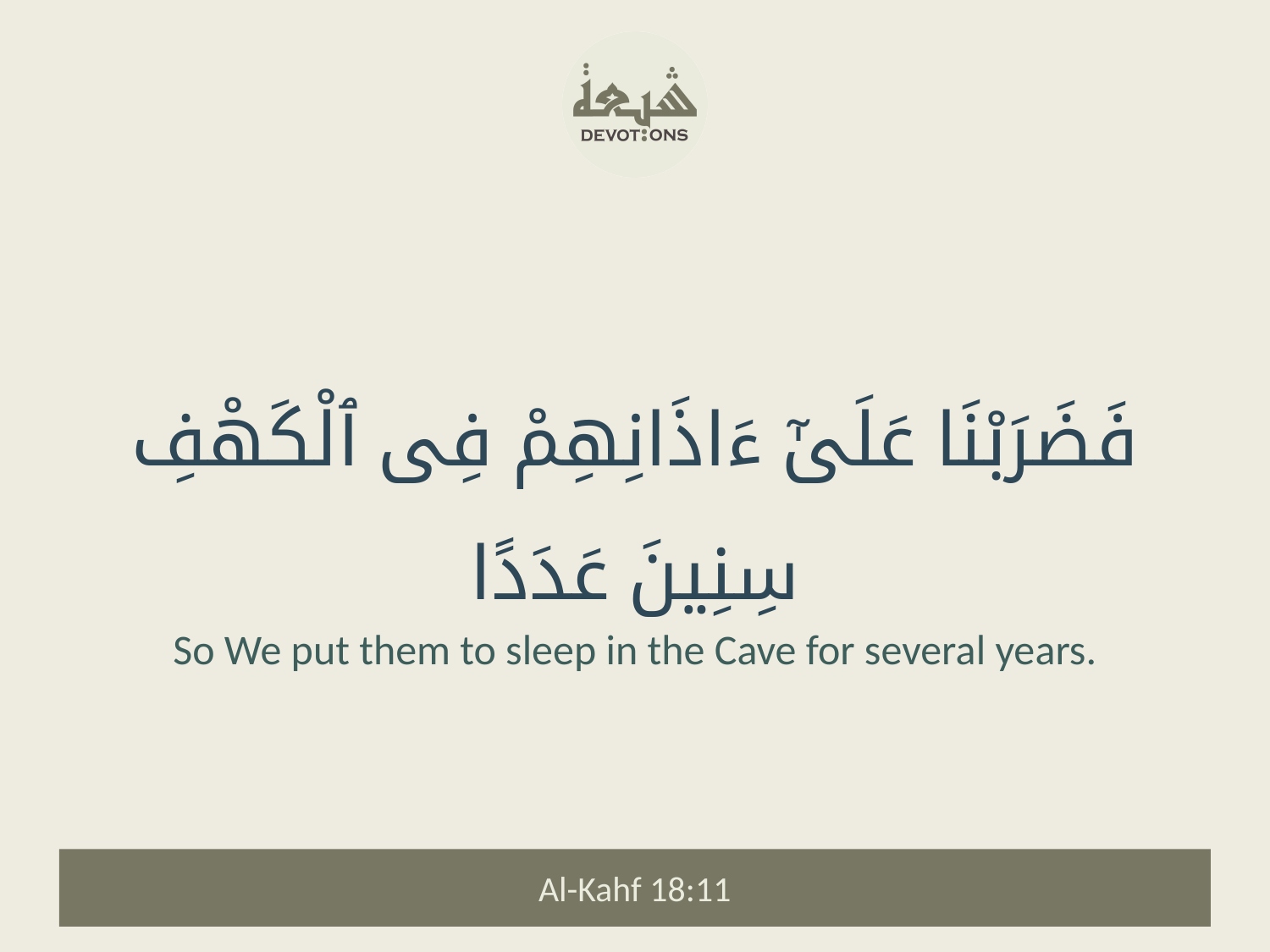

فَضَرَبْنَا عَلَىٰٓ ءَاذَانِهِمْ فِى ٱلْكَهْفِ سِنِينَ عَدَدًا
So We put them to sleep in the Cave for several years.
Al-Kahf 18:11